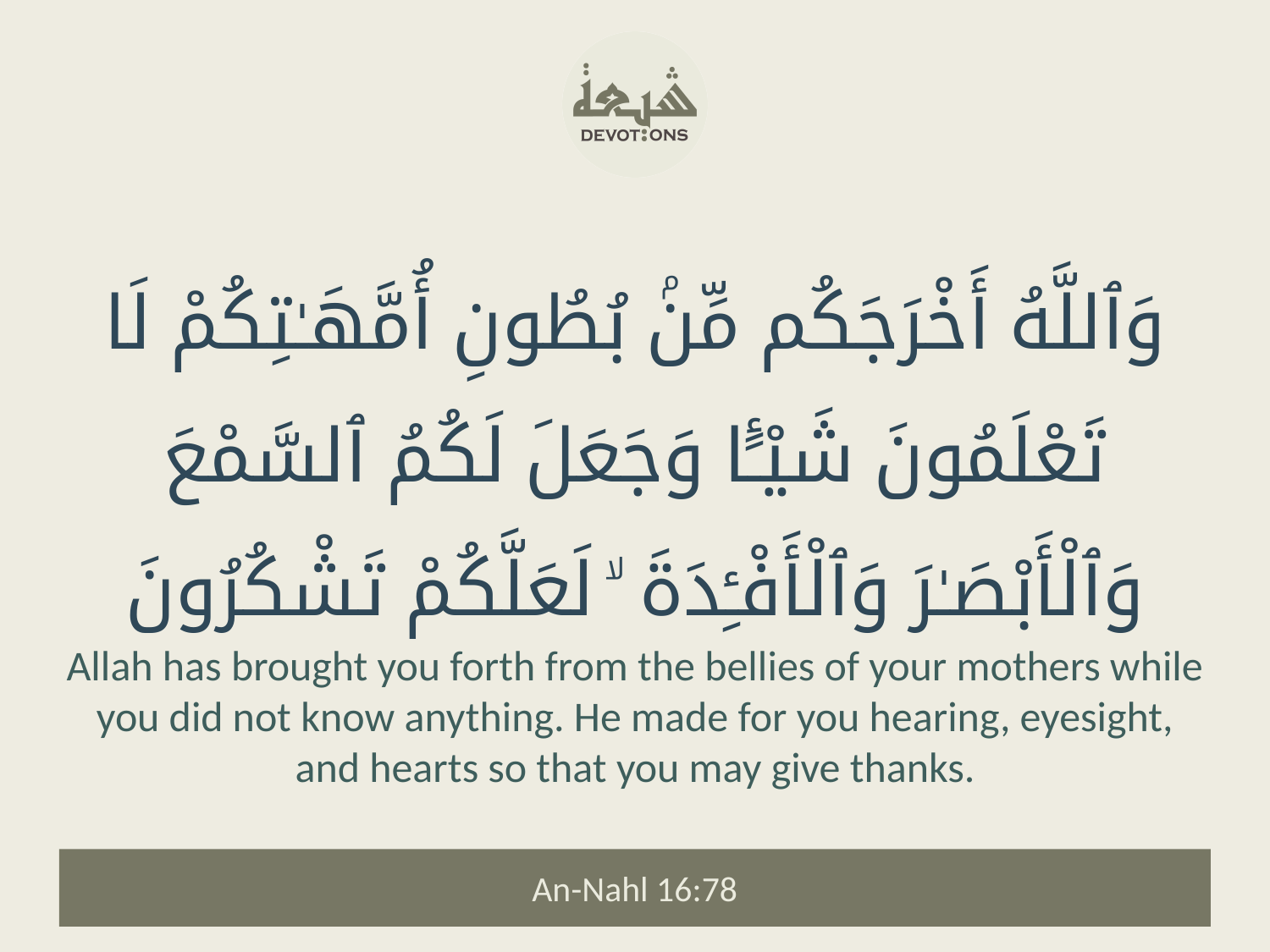

وَٱللَّهُ أَخْرَجَكُم مِّنۢ بُطُونِ أُمَّهَـٰتِكُمْ لَا تَعْلَمُونَ شَيْـًٔا وَجَعَلَ لَكُمُ ٱلسَّمْعَ وَٱلْأَبْصَـٰرَ وَٱلْأَفْـِٔدَةَ ۙ لَعَلَّكُمْ تَشْكُرُونَ
Allah has brought you forth from the bellies of your mothers while you did not know anything. He made for you hearing, eyesight, and hearts so that you may give thanks.
An-Nahl 16:78